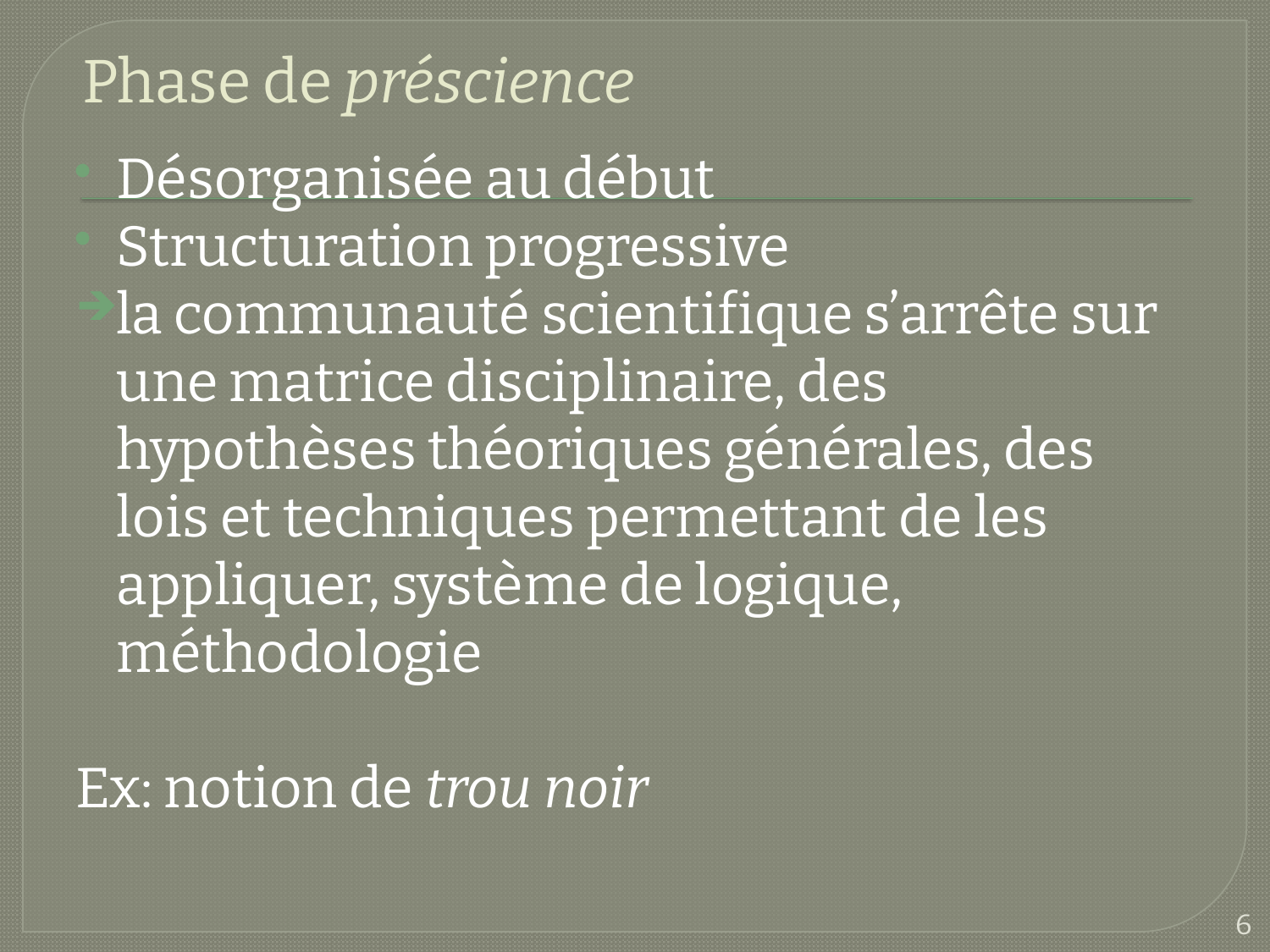

# Phase de préscience
Désorganisée au début
Structuration progressive
la communauté scientifique s’arrête sur une matrice disciplinaire, des hypothèses théoriques générales, des lois et techniques permettant de les appliquer, système de logique, méthodologie

Ex: notion de trou noir
6